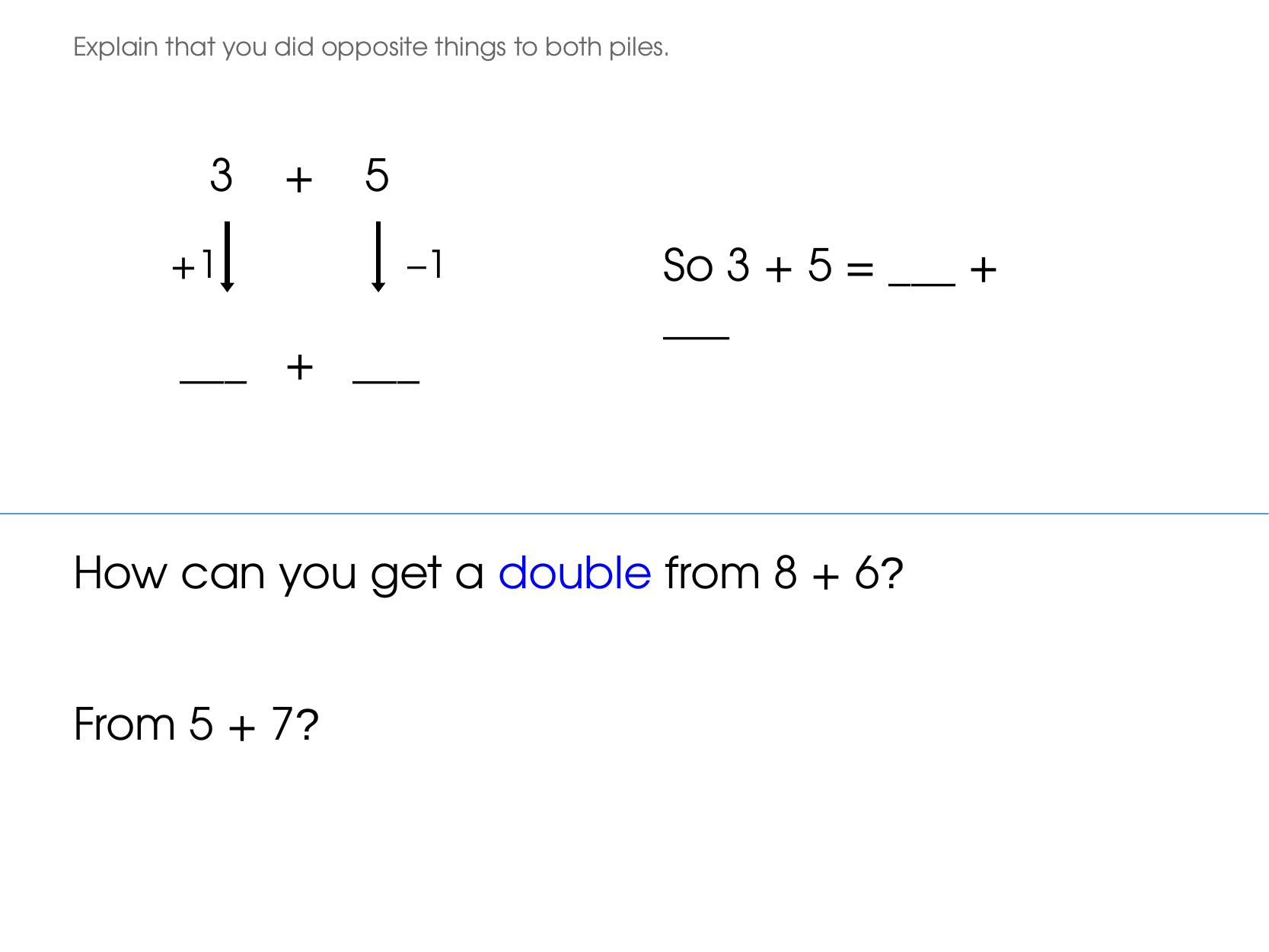

Explain that you did opposite things to both piles.
3    +    5
+1
–1
___   +   ___
So 3 + 5 = ___ + ___
How can you get a double from 8 + 6?
From 5 + 7?